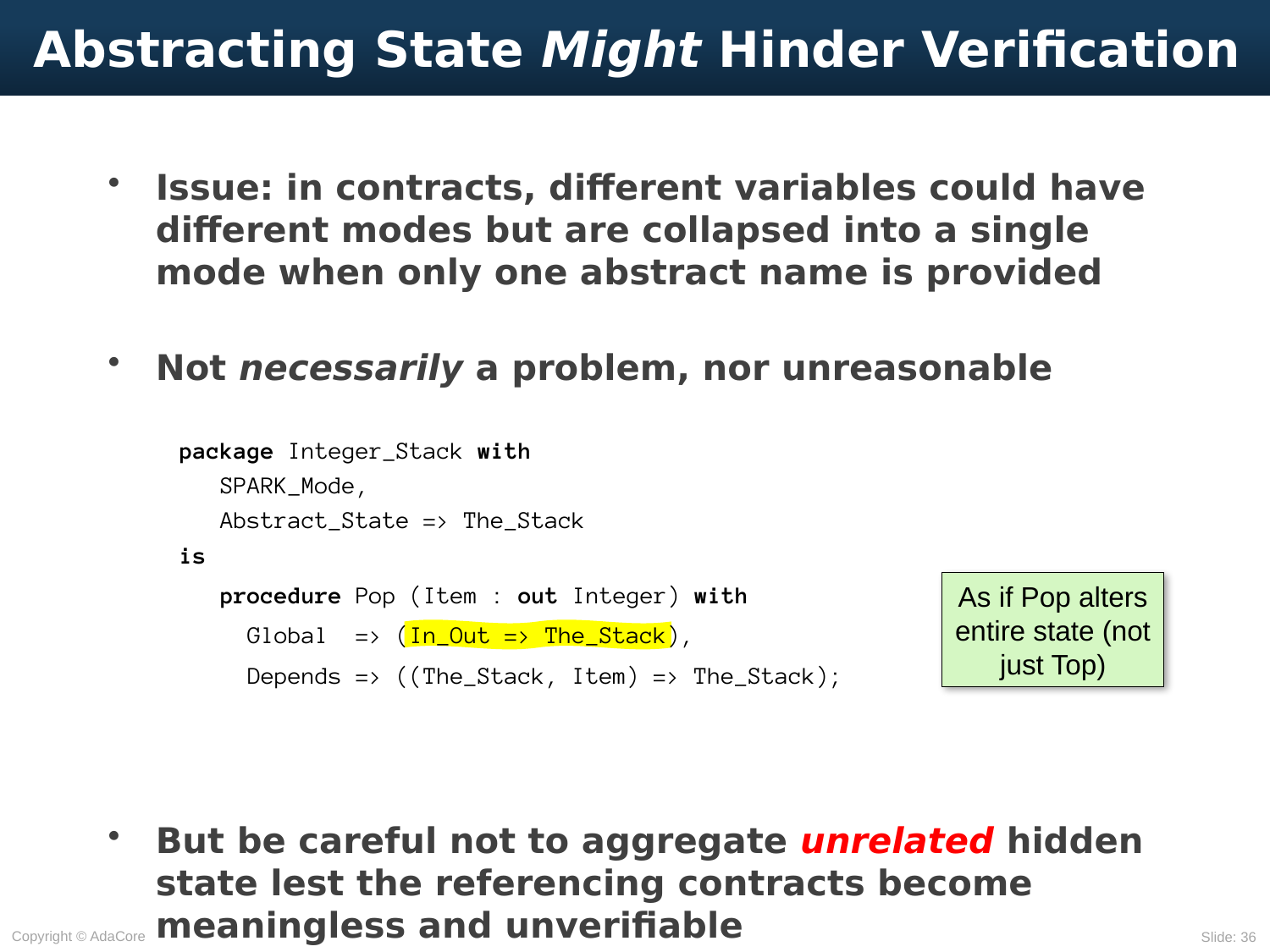

# Abstracting State Might Hinder Verification
Issue: in contracts, different variables could have different modes but are collapsed into a single mode when only one abstract name is provided
Not necessarily a problem, nor unreasonable

But be careful not to aggregate unrelated hidden state lest the referencing contracts become meaningless and unverifiable

package Integer_Stack with
   SPARK_Mode,
   Abstract_State => The_Stack
is
   procedure Pop (Item : out Integer) with
     Global  => (In_Out => The_Stack),
     Depends => ((The_Stack, Item) => The_Stack);
As if Pop alters entire state (not just Top)